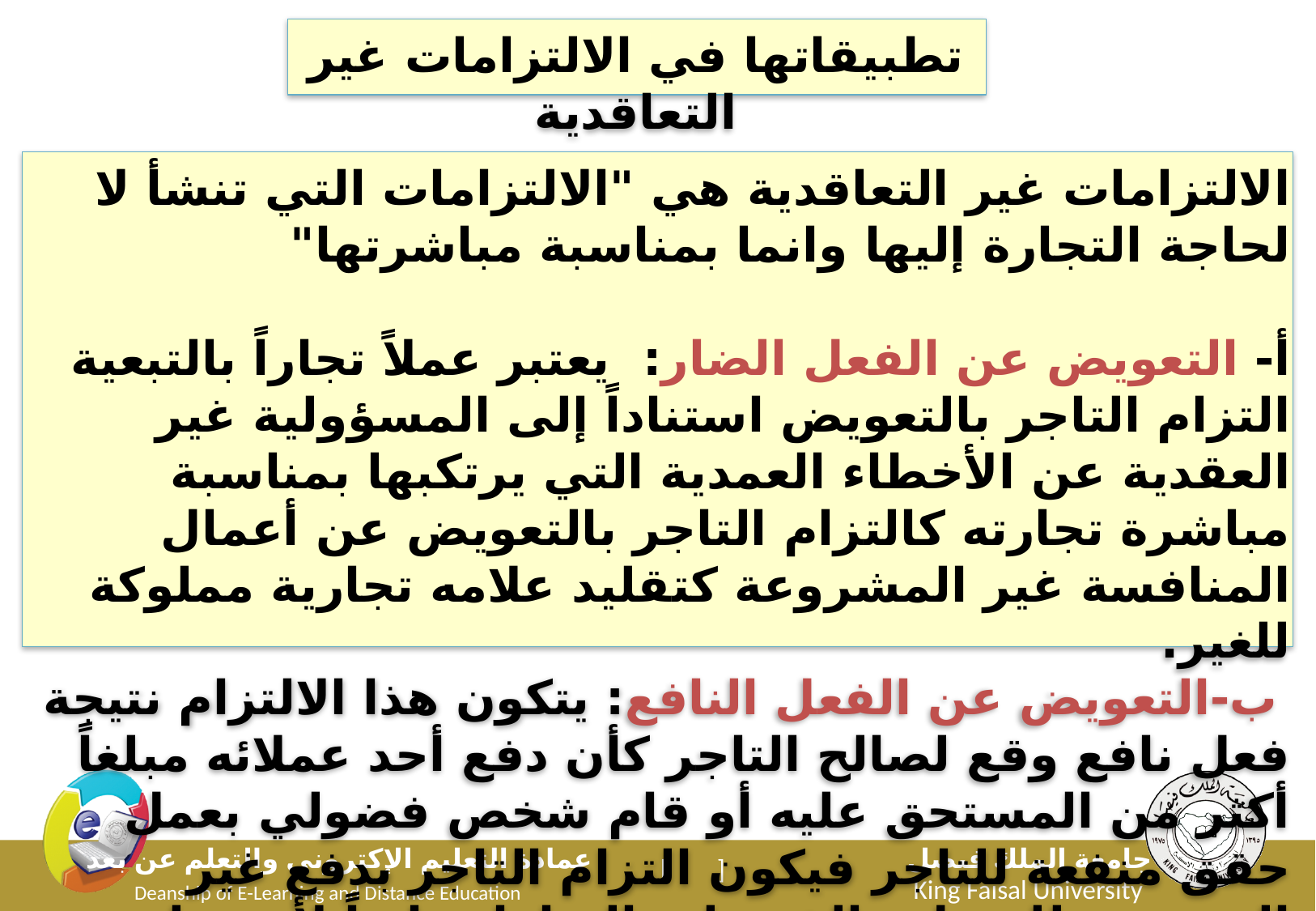

تطبيقاتها في الالتزامات غير التعاقدية
الالتزامات غير التعاقدية هي "الالتزامات التي تنشأ لا لحاجة التجارة إليها وانما بمناسبة مباشرتها"

أ- التعويض عن الفعل الضار:  يعتبر عملاً تجاراً بالتبعية التزام التاجر بالتعويض استناداً إلى المسؤولية غير العقدية عن الأخطاء العمدية التي يرتكبها بمناسبة مباشرة تجارته كالتزام التاجر بالتعويض عن أعمال المنافسة غير المشروعة كتقليد علامه تجارية مملوكة للغير.
 ب-التعويض عن الفعل النافع: يتكون هذا الالتزام نتيجة فعل نافع وقع لصالح التاجر كأن دفع أحد عملائه مبلغاً أكثر من المستحق عليه أو قام شخص فضولي بعمل حقق منفعة للتاجر فيكون التزام التاجر بدفع غير المستحق للعميل والفضولي التزاما تجارياً لأنه تعلق بشؤون تجارته .